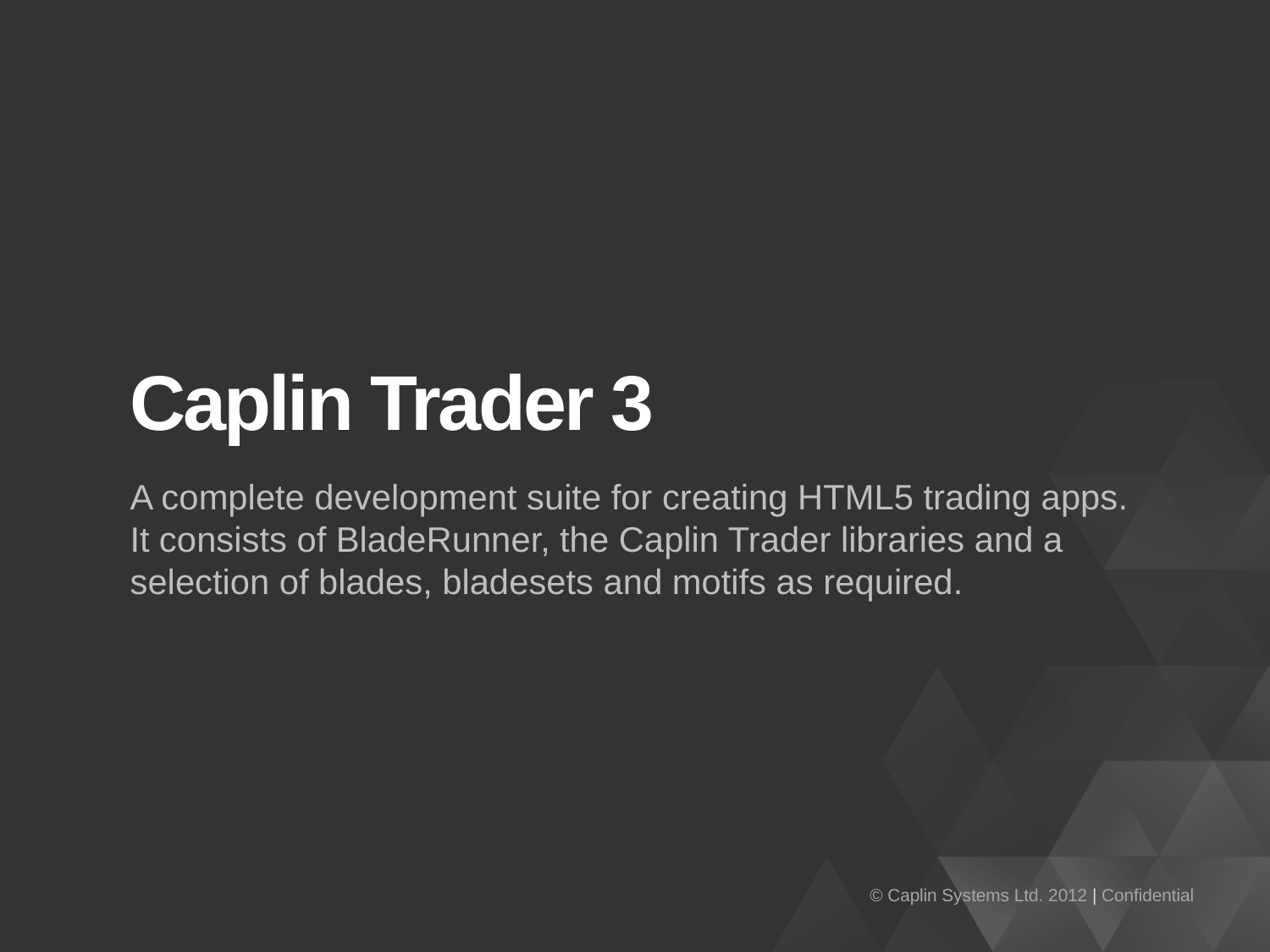

# Caplin Trader 3
A complete development suite for creating HTML5 trading apps.
It consists of BladeRunner, the Caplin Trader libraries and a selection of blades, bladesets and motifs as required.